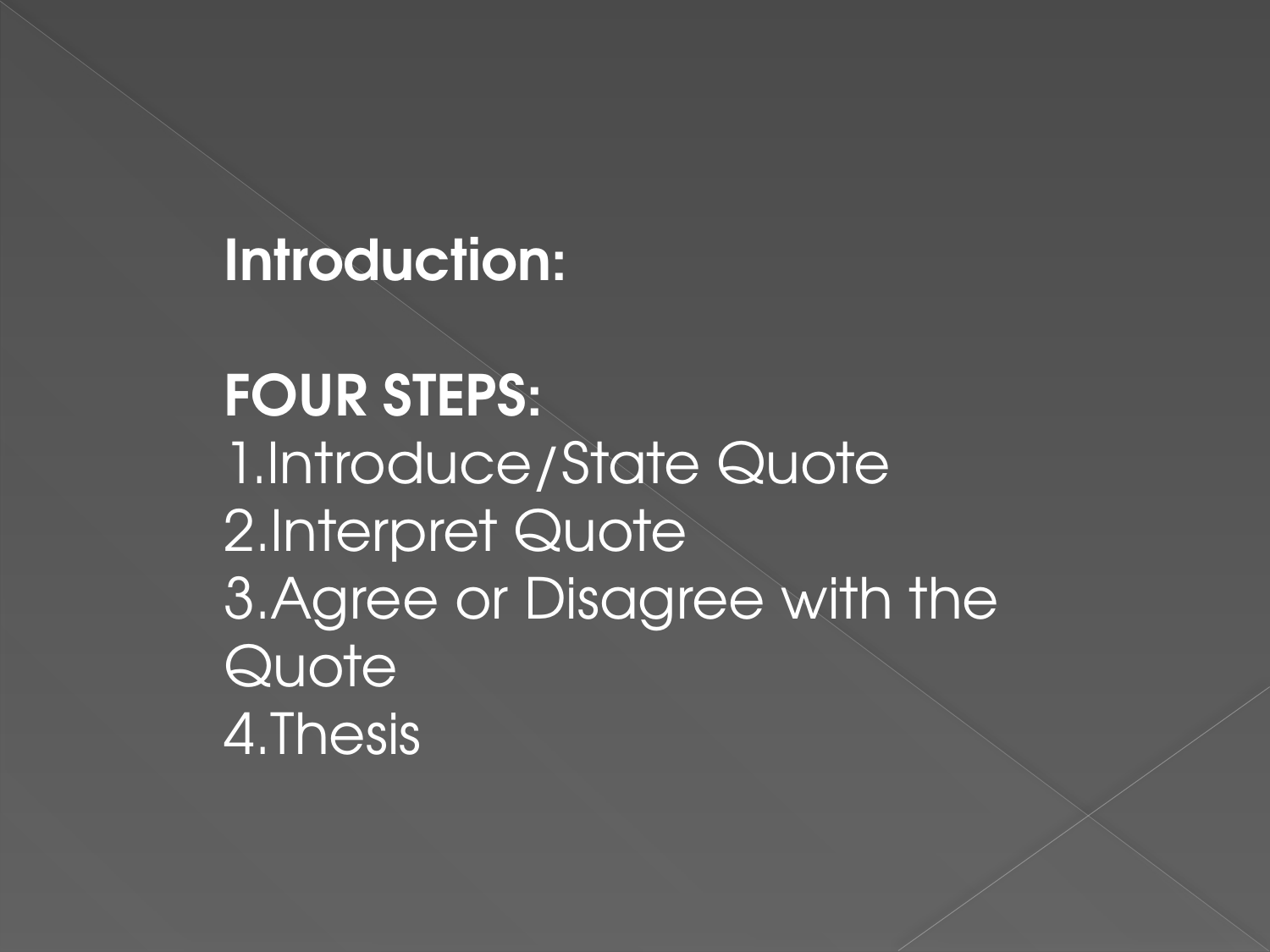

Introduction:

FOUR STEPS:
1.Introduce/State Quote
2.Interpret Quote
3.Agree or Disagree with the Quote
4.Thesis